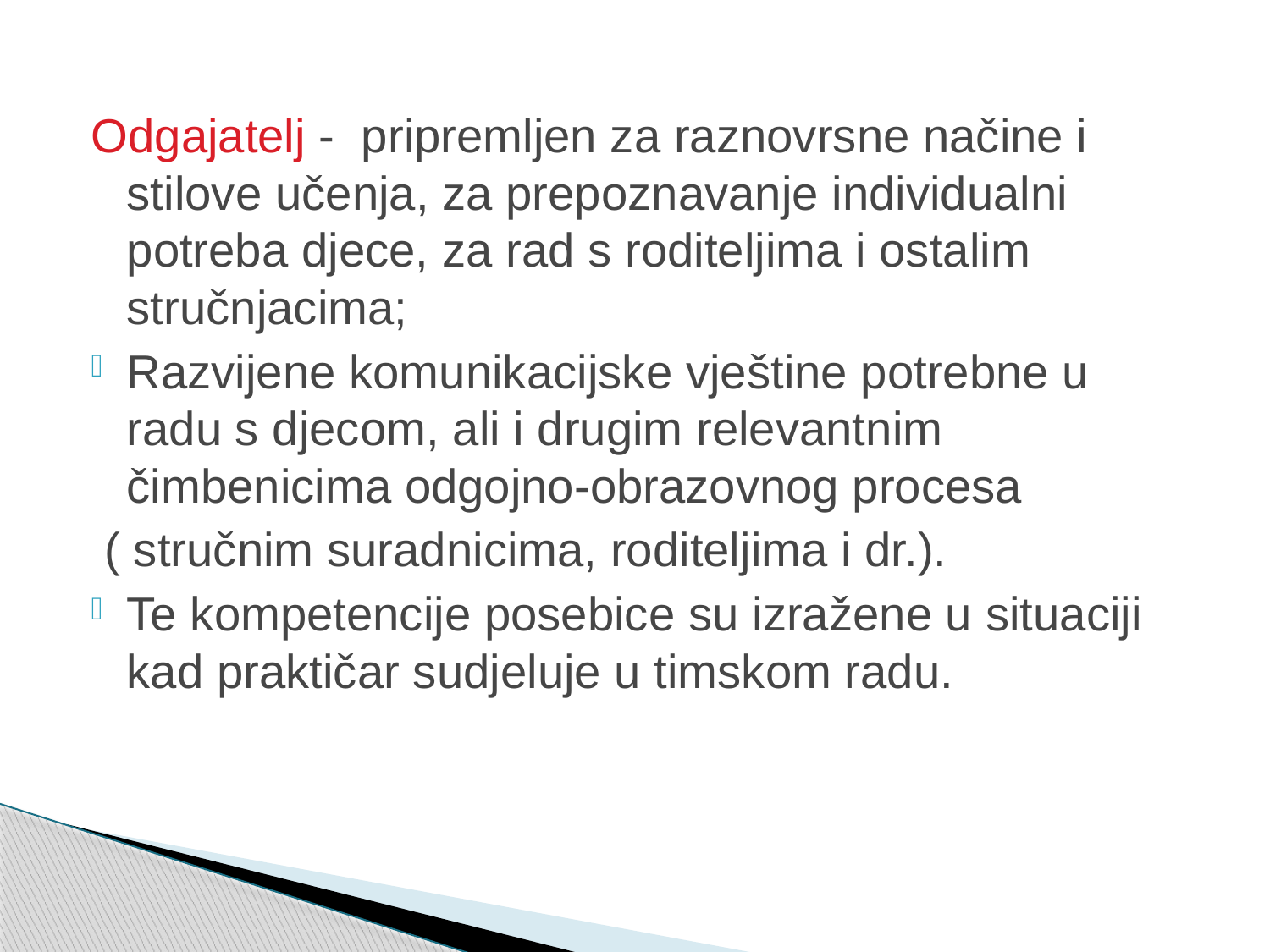

Odgajatelj -  pripremljen za raznovrsne načine i stilove učenja, za prepoznavanje individualni potreba djece, za rad s roditeljima i ostalim stručnjacima;
Razvijene komunikacijske vještine potrebne u radu s djecom, ali i drugim relevantnim čimbenicima odgojno-obrazovnog procesa
 ( stručnim suradnicima, roditeljima i dr.).
Te kompetencije posebice su izražene u situaciji kad praktičar sudjeluje u timskom radu.